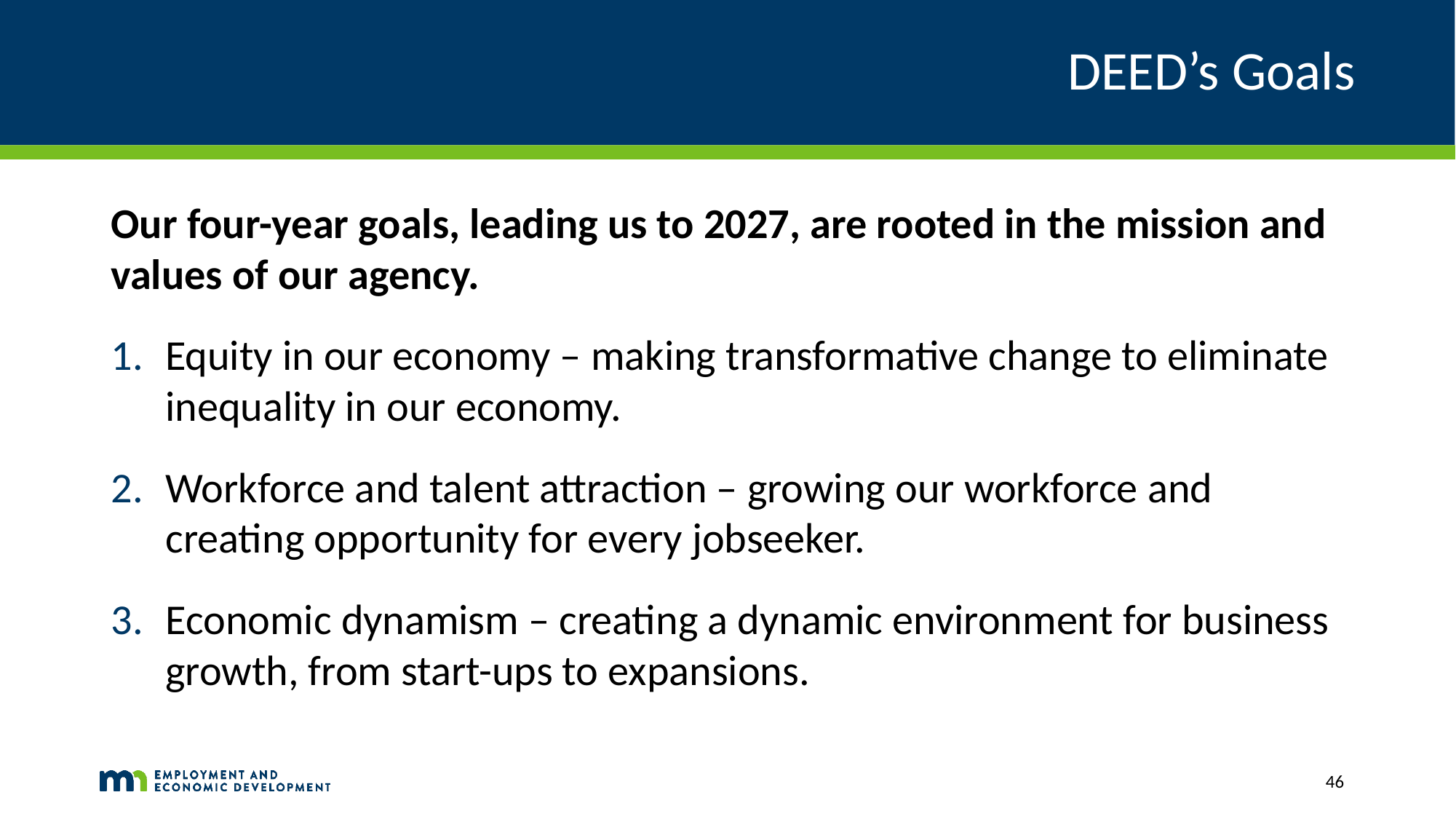

# DEED’s Goals
Our four-year goals, leading us to 2027, are rooted in the mission and values of our agency.
Equity in our economy – making transformative change to eliminate inequality in our economy.
Workforce and talent attraction – growing our workforce and creating opportunity for every jobseeker.
Economic dynamism – creating a dynamic environment for business growth, from start-ups to expansions.
46